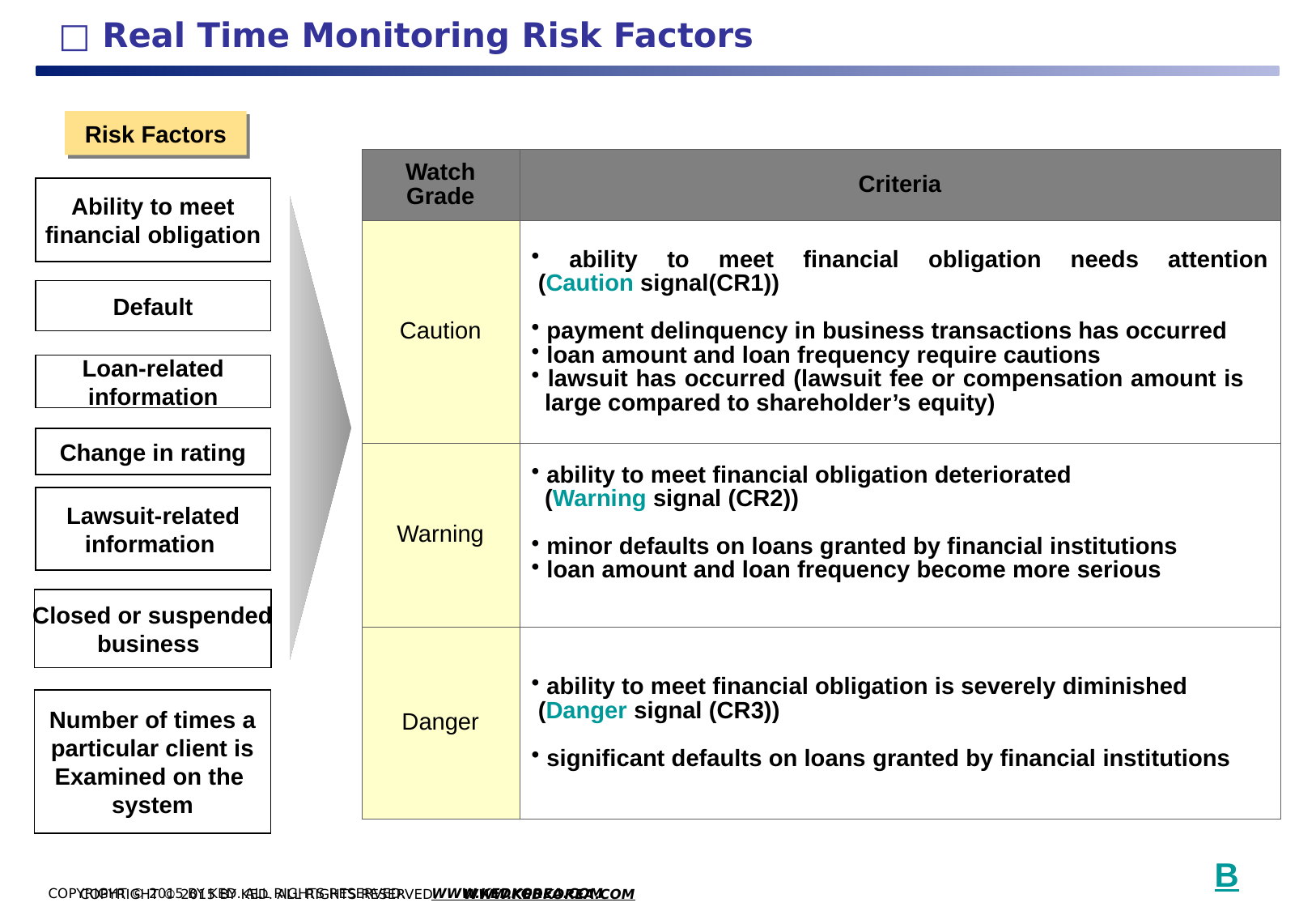

□ Real Time Monitoring Risk Factors
Risk Factors
| Watch Grade | Criteria |
| --- | --- |
| Caution | ability to meet financial obligation needs attention (Caution signal(CR1)) payment delinquency in business transactions has occurred loan amount and loan frequency require cautions lawsuit has occurred (lawsuit fee or compensation amount is large compared to shareholder’s equity) |
| Warning | ability to meet financial obligation deteriorated (Warning signal (CR2)) minor defaults on loans granted by financial institutions loan amount and loan frequency become more serious |
| Danger | ability to meet financial obligation is severely diminished (Danger signal (CR3)) significant defaults on loans granted by financial institutions |
Ability to meet
financial obligation
Default
Loan-related
information

Change in rating
Lawsuit-related
information
Closed or suspended
business
Number of times a
particular client is
Examined on the
system
B
COPYRIGHT © 2015 BY KED. ALL RIGHTS RESERVED.      WWW.KEDKOREA.COM